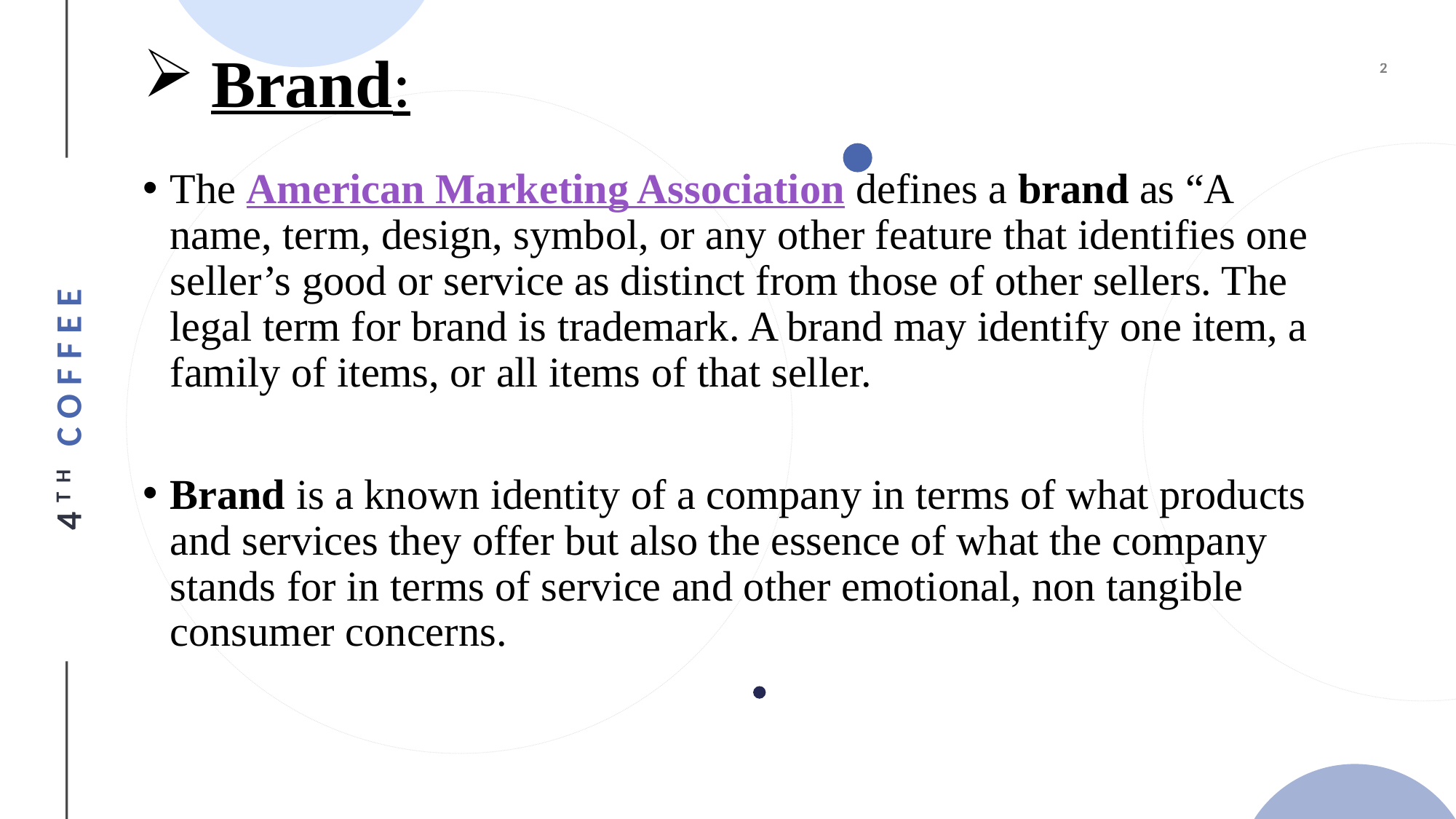

# Brand:
The American Marketing Association defines a brand as “A name, term, design, symbol, or any other feature that identifies one seller’s good or service as distinct from those of other sellers. The legal term for brand is trademark. A brand may identify one item, a family of items, or all items of that seller.

Brand is a known identity of a company in terms of what products and services they offer but also the essence of what the company stands for in terms of service and other emotional, non tangible consumer concerns.